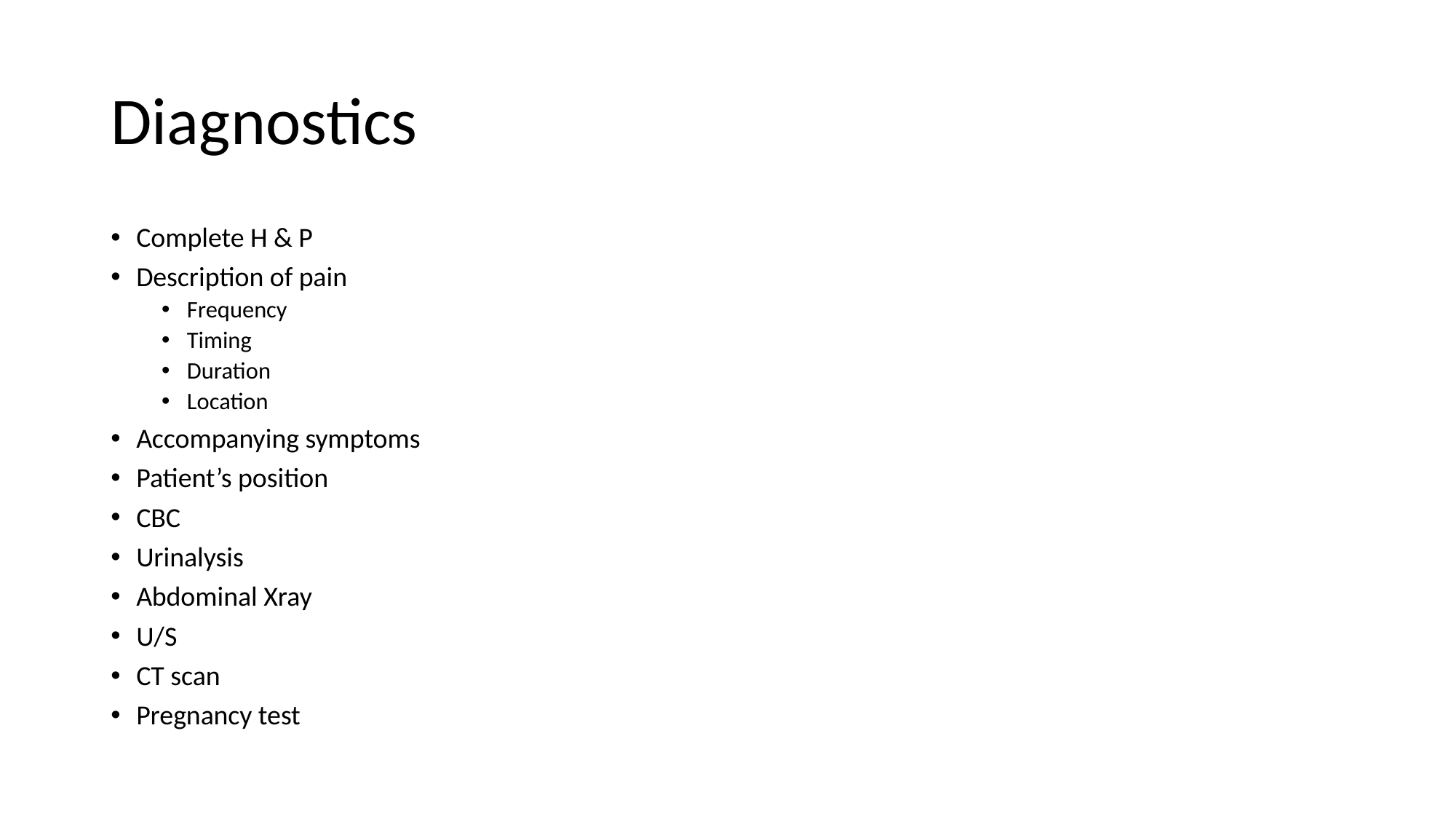

# Diagnostics
Complete H & P
Description of pain
Frequency
Timing
Duration
Location
Accompanying symptoms
Patient’s position
CBC
Urinalysis
Abdominal Xray
U/S
CT scan
Pregnancy test